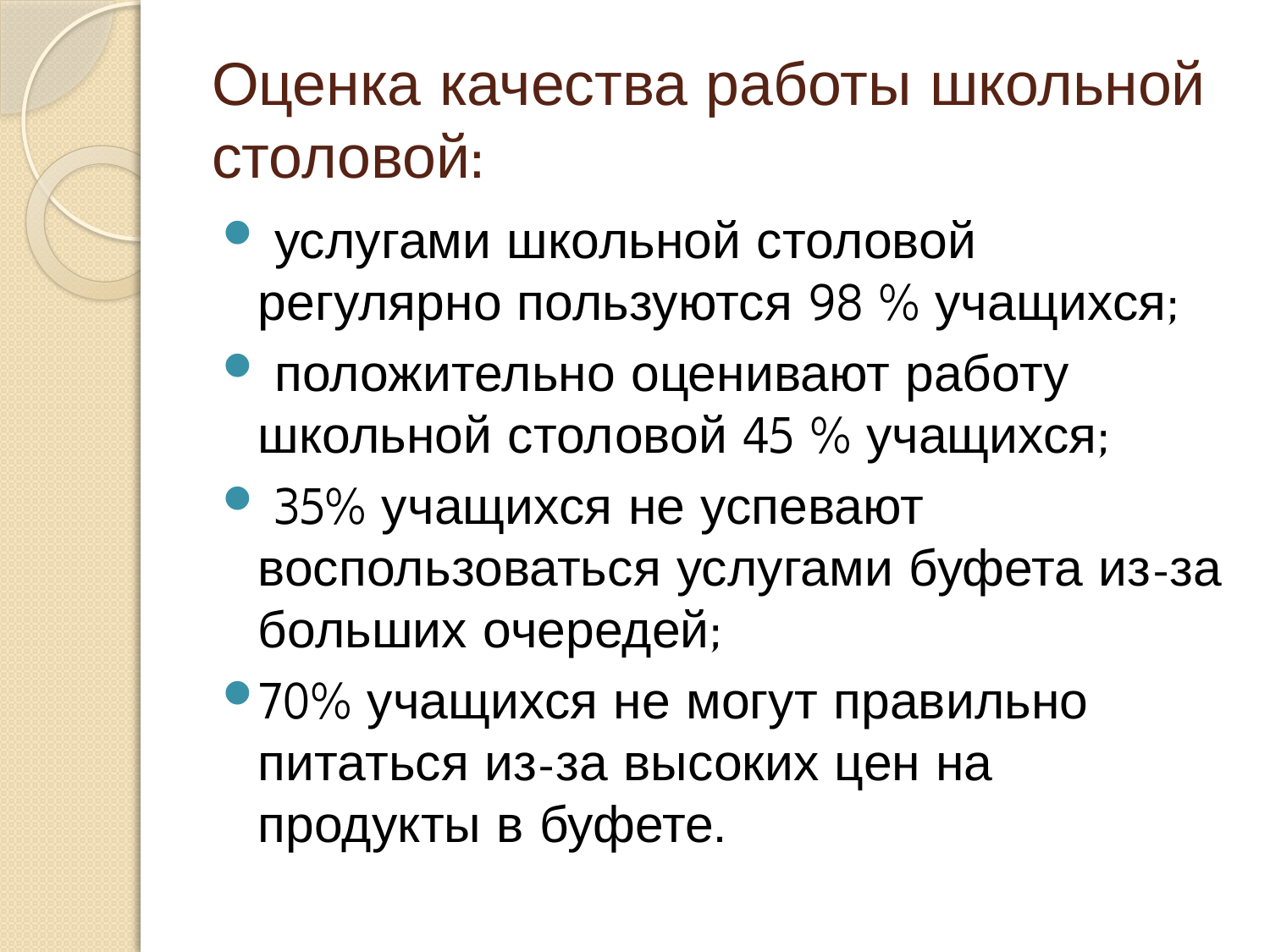

# Оценка качества работы школьной столовой:
 услугами школьной столовой регулярно пользуются 98 % учащихся;
 положительно оценивают работу школьной столовой 45 % учащихся;
 35% учащихся не успевают воспользоваться услугами буфета из-за больших очередей;
70% учащихся не могут правильно питаться из-за высоких цен на продукты в буфете.